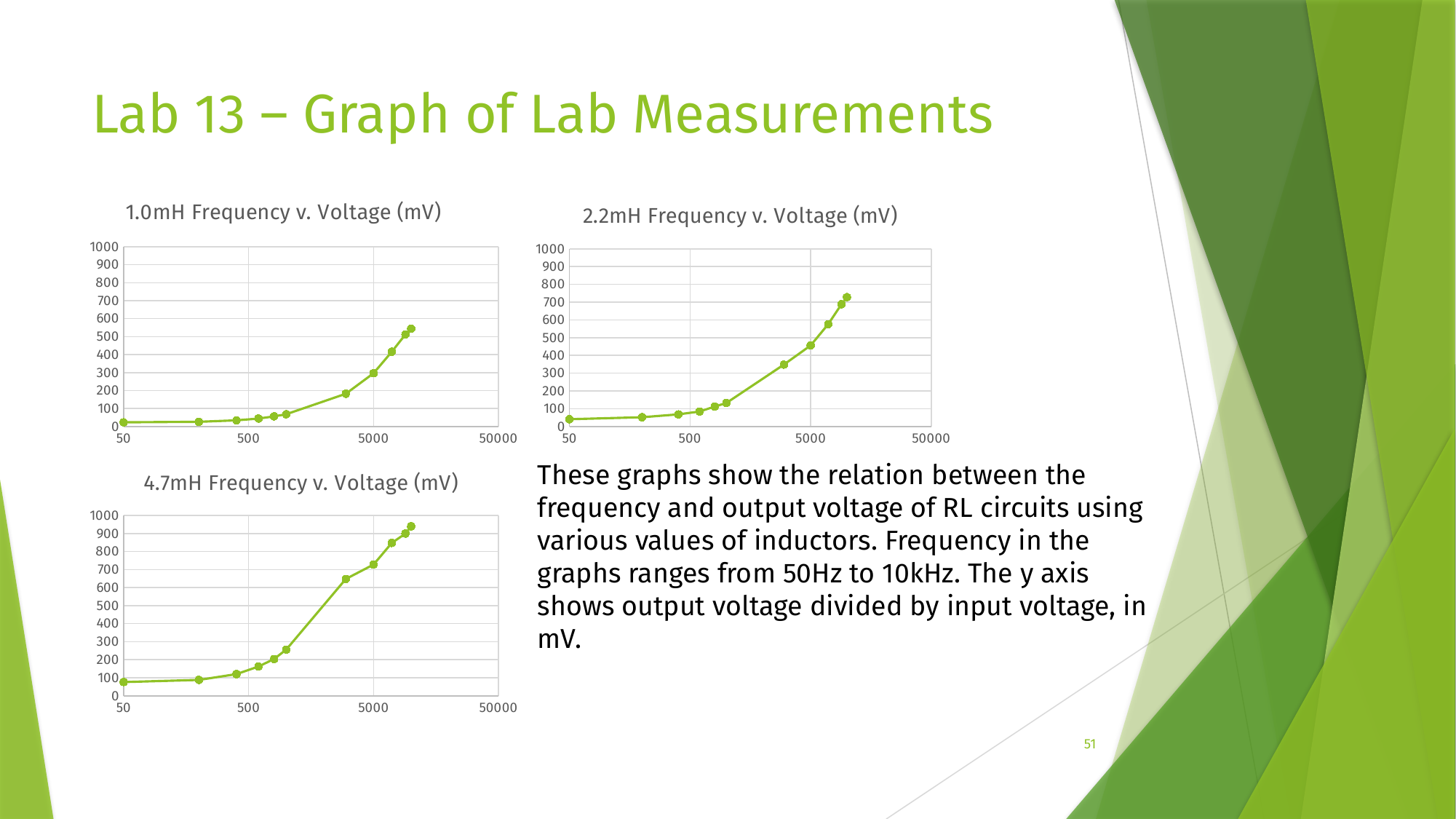

# Lab 13 – Graph of Lab Measurements

### Chart: 1.0mH Frequency v. Voltage (mV)

| Category |  |
|---|---|

### Chart: 2.2mH Frequency v. Voltage (mV)

| Category |  |
|---|---|

### Chart: 4.7mH Frequency v. Voltage (mV)

| Category |  |
|---|---|
These graphs show the relation between the frequency and output voltage of RL circuits using various values of inductors. Frequency in the graphs ranges from 50Hz to 10kHz. The y axis shows output voltage divided by input voltage, in mV.
51